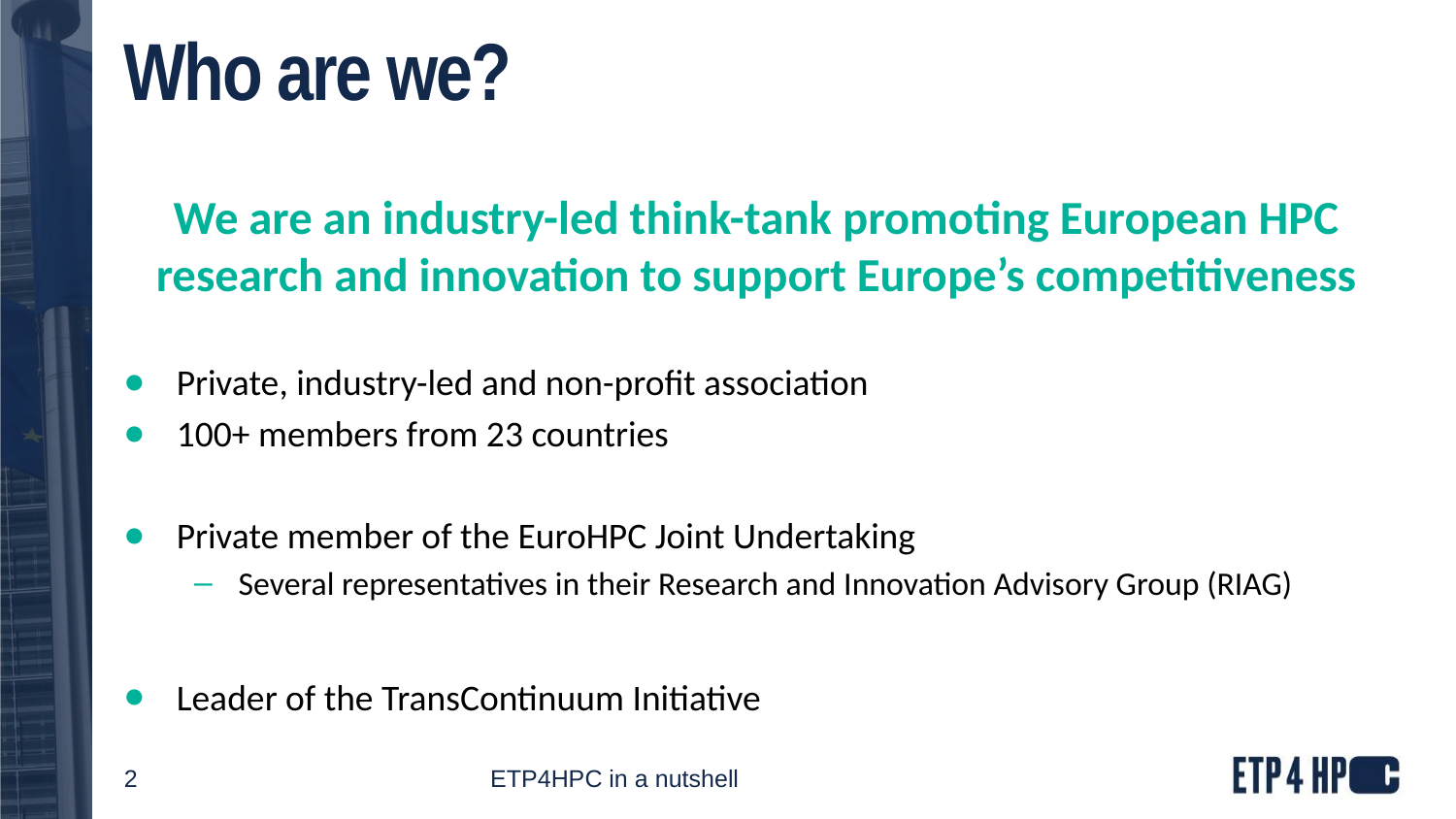

# Who are we?
We are an industry-led think-tank promoting European HPC research and innovation to support Europe’s competitiveness

Private, industry-led and non-profit association
100+ members from 23 countries

Private member of the EuroHPC Joint Undertaking
Several representatives in their Research and Innovation Advisory Group (RIAG)

Leader of the TransContinuum Initiative

2
ETP4HPC in a nutshell